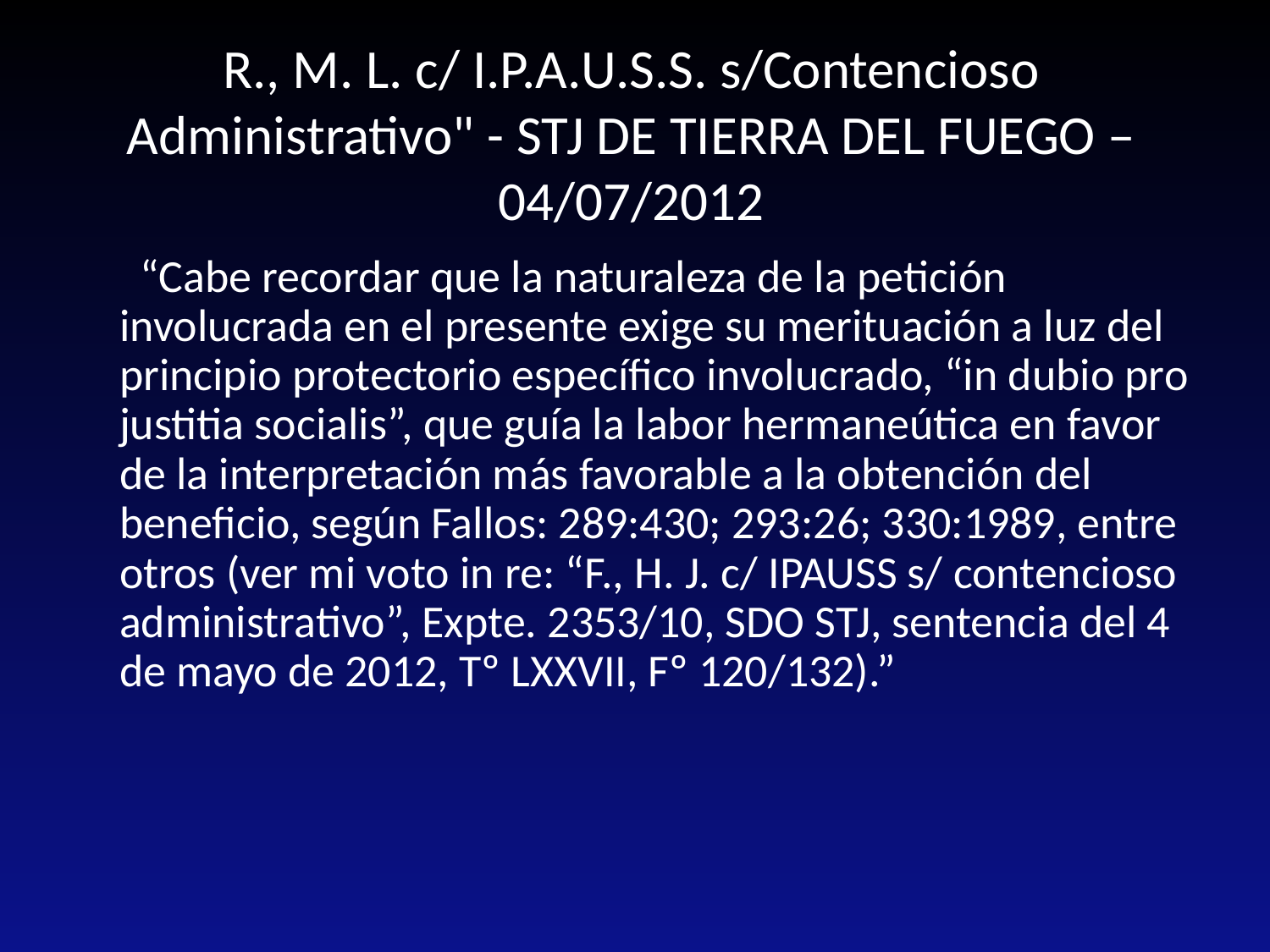

# R., M. L. c/ I.P.A.U.S.S. s/Contencioso Administrativo" - STJ DE TIERRA DEL FUEGO – 04/07/2012
      “Cabe recordar que la naturaleza de la petición involucrada en el presente exige su merituación a luz del principio protectorio específico involucrado, “in dubio pro justitia socialis”, que guía la labor hermaneútica en favor de la interpretación más favorable a la obtención del beneficio, según Fallos: 289:430; 293:26; 330:1989, entre otros (ver mi voto in re: “F., H. J. c/ IPAUSS s/ contencioso administrativo”, Expte. 2353/10, SDO STJ, sentencia del 4 de mayo de 2012, Tº LXXVII, Fº 120/132).”